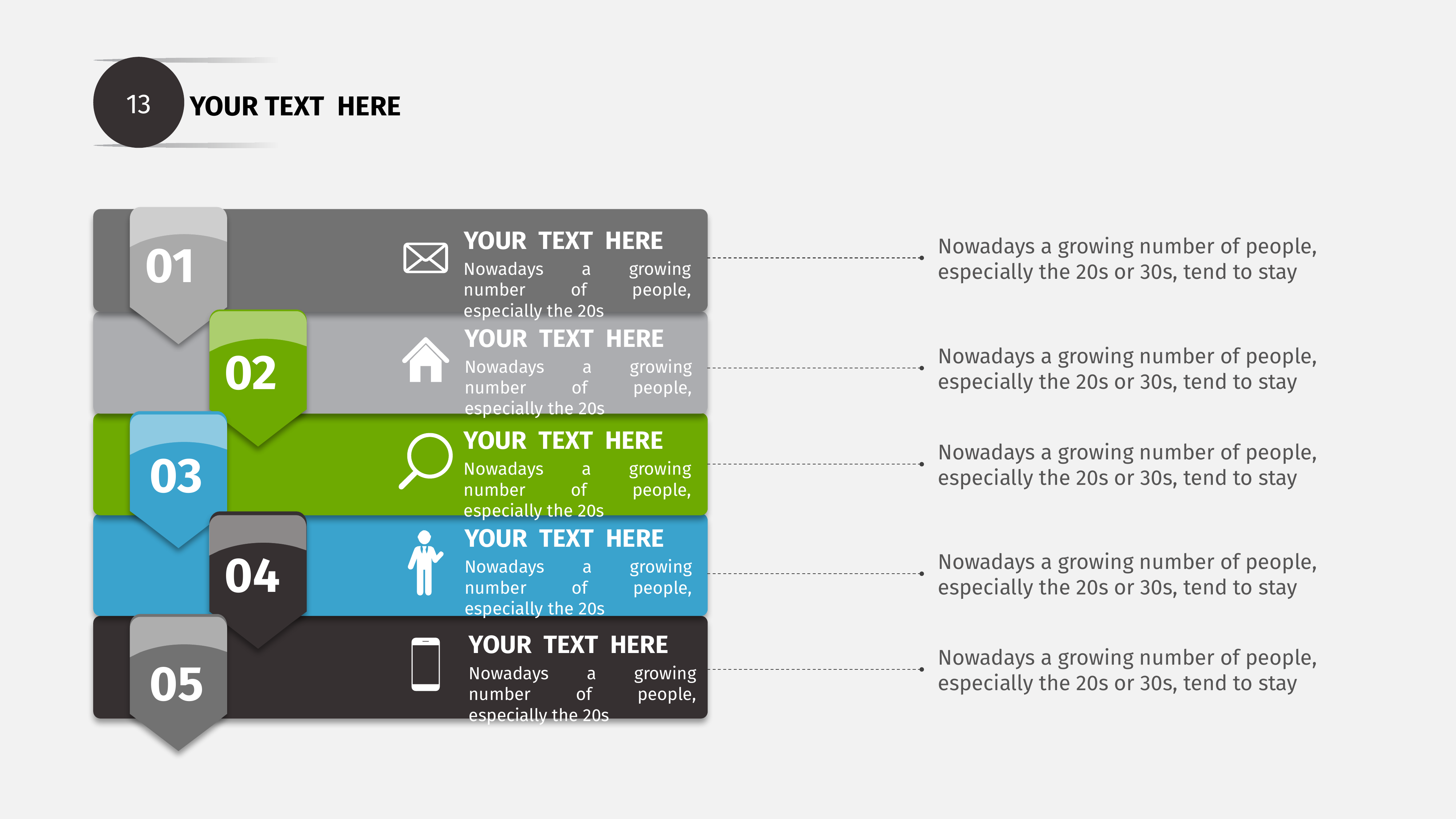

13

YOUR TEXT  HERE

YOUR  TEXT  HERE
01

Nowadays a growing number of people, especially the 20s
Nowadays a growing number of people, especially the 20s or 30s, tend to stay

YOUR  TEXT  HERE
02

Nowadays a growing number of people, especially the 20s

Nowadays a growing number of people, especially the 20s or 30s, tend to stay

YOUR  TEXT  HERE

03
Nowadays a growing number of people, especially the 20s

Nowadays a growing number of people, especially the 20s or 30s, tend to stay

YOUR  TEXT  HERE

04

Nowadays a growing number of people, especially the 20s

Nowadays a growing number of people, especially the 20s or 30s, tend to stay

YOUR  TEXT  HERE

05
Nowadays a growing number of people, especially the 20s

Nowadays a growing number of people, especially the 20s or 30s, tend to stay